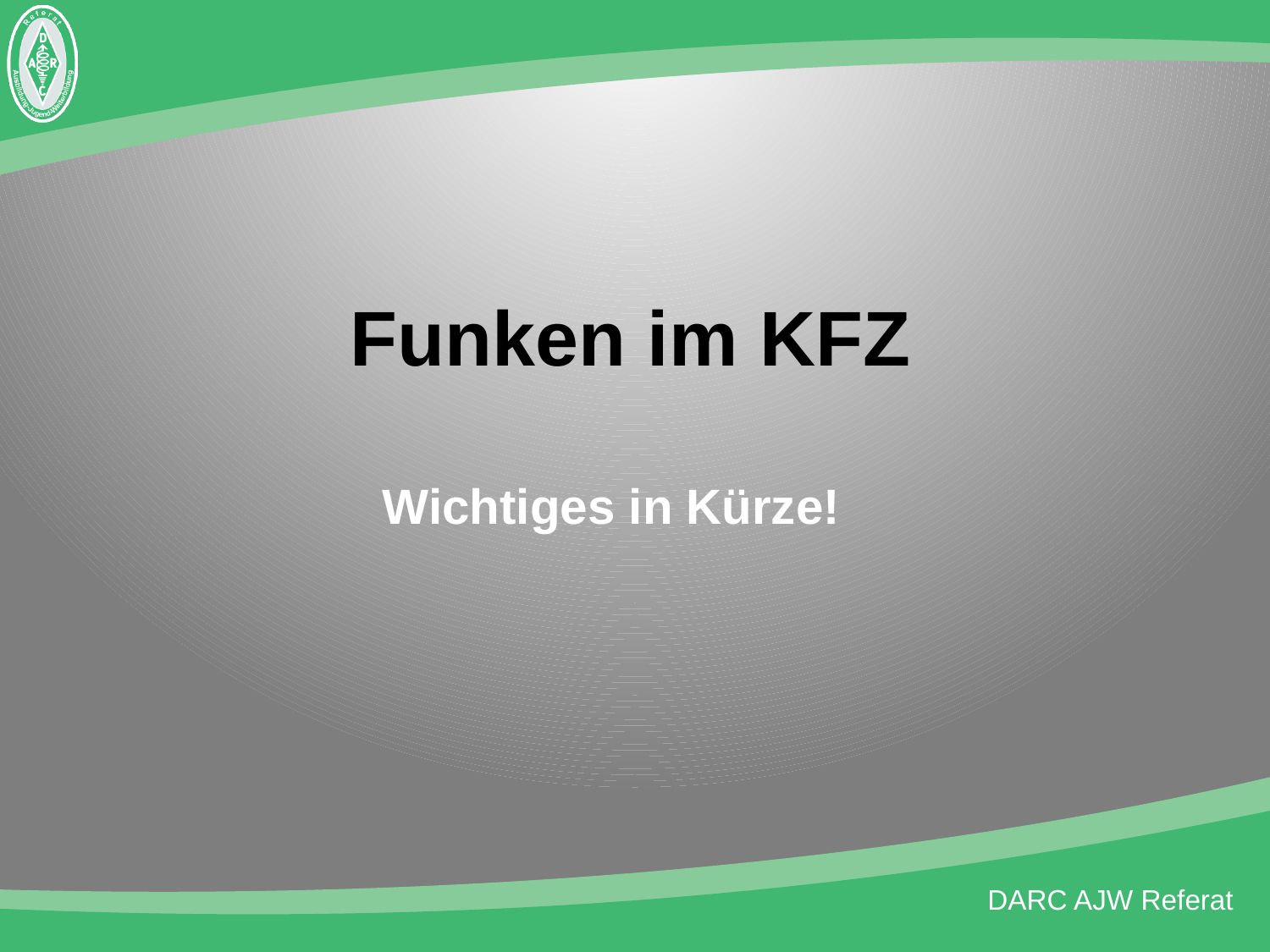

# Funken im KFZ
Wichtiges in Kürze!